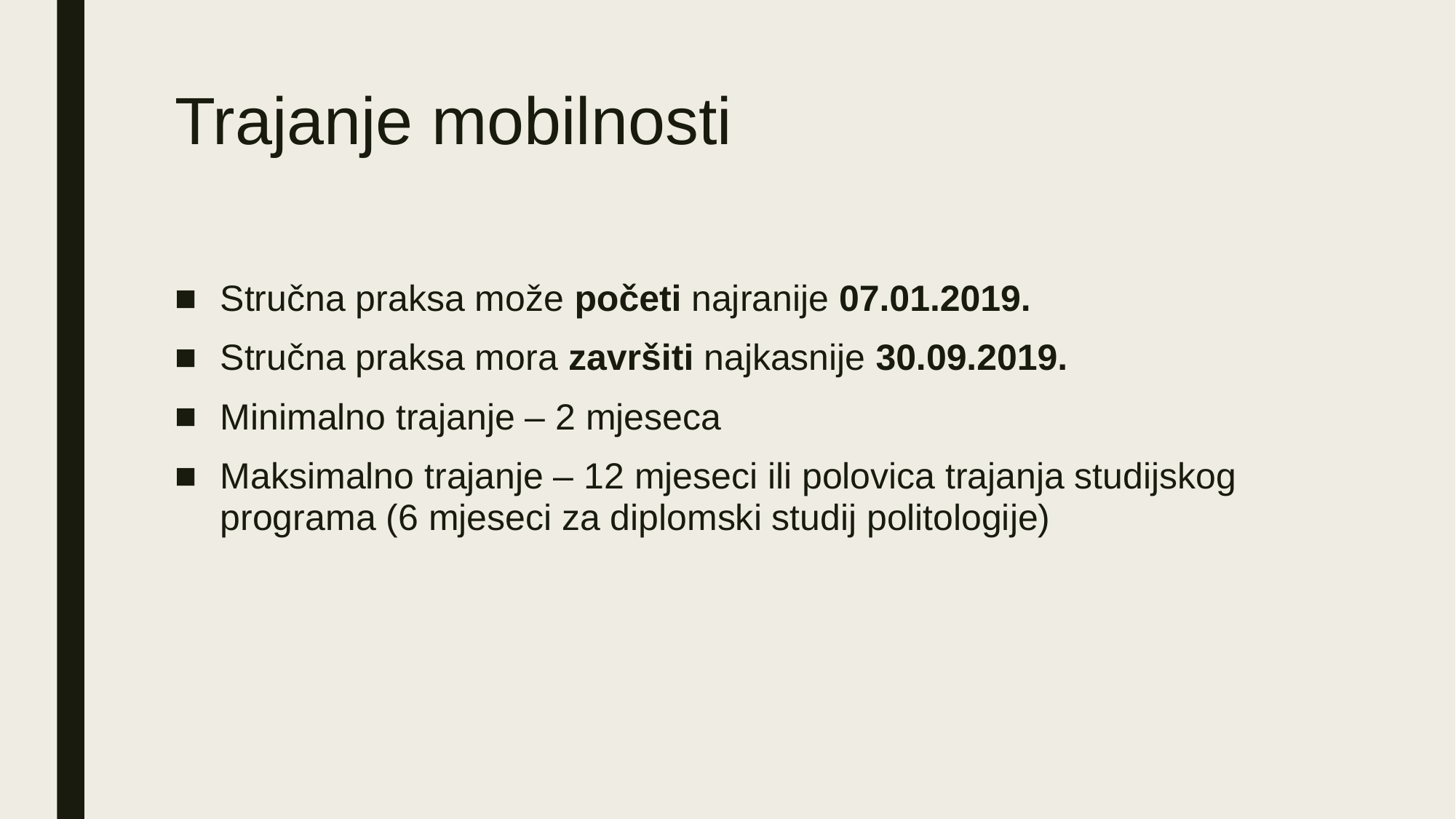

# Trajanje mobilnosti
Stručna praksa može početi najranije 07.01.2019.
Stručna praksa mora završiti najkasnije 30.09.2019.
Minimalno trajanje – 2 mjeseca
Maksimalno trajanje – 12 mjeseci ili polovica trajanja studijskog programa (6 mjeseci za diplomski studij politologije)